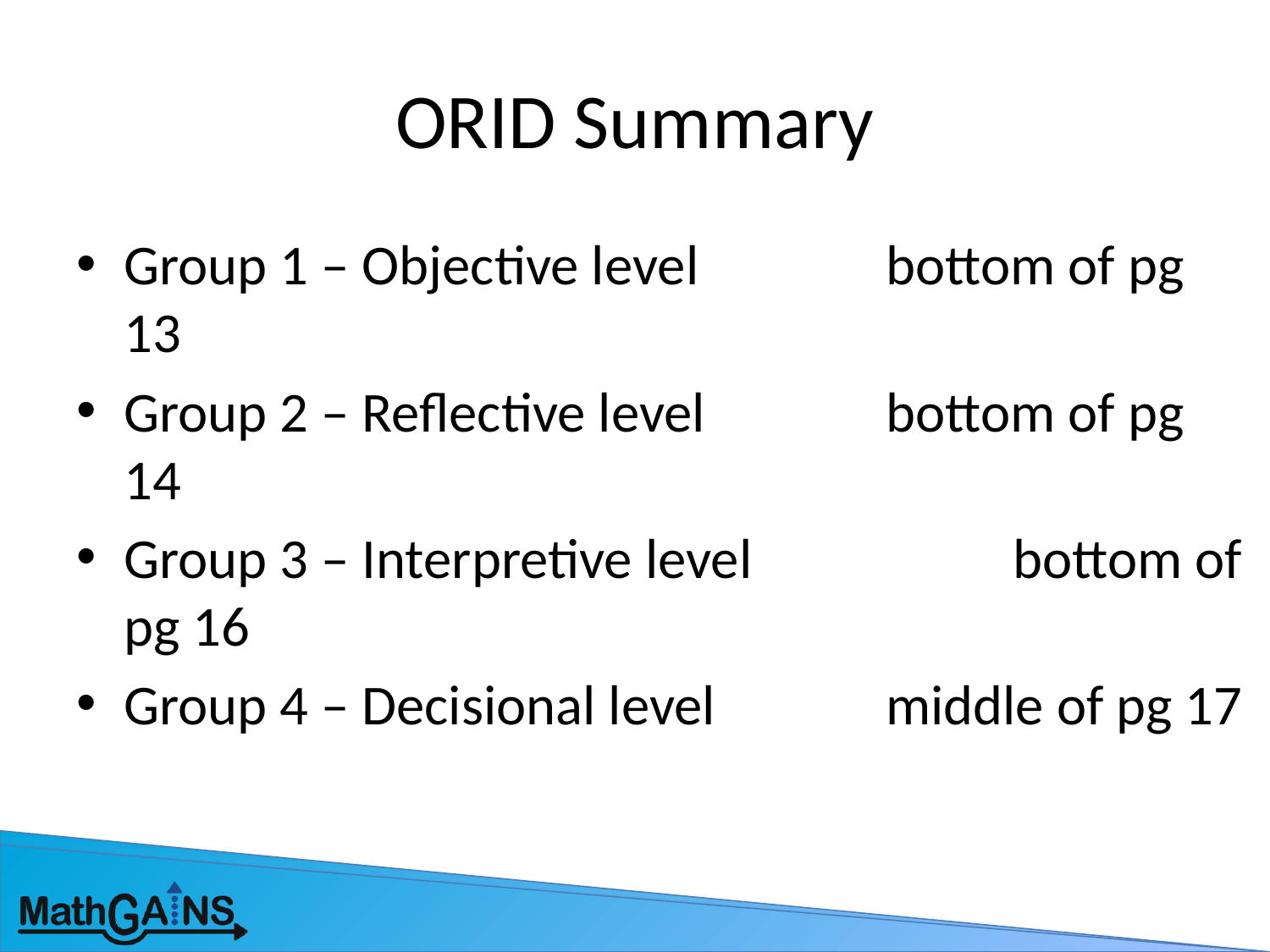

# ORID Summary
Group 1 – Objective level 		bottom of pg 13
Group 2 – Reflective level 		bottom of pg 14
Group 3 – Interpretive level 		bottom of pg 16
Group 4 – Decisional level 		middle of pg 17